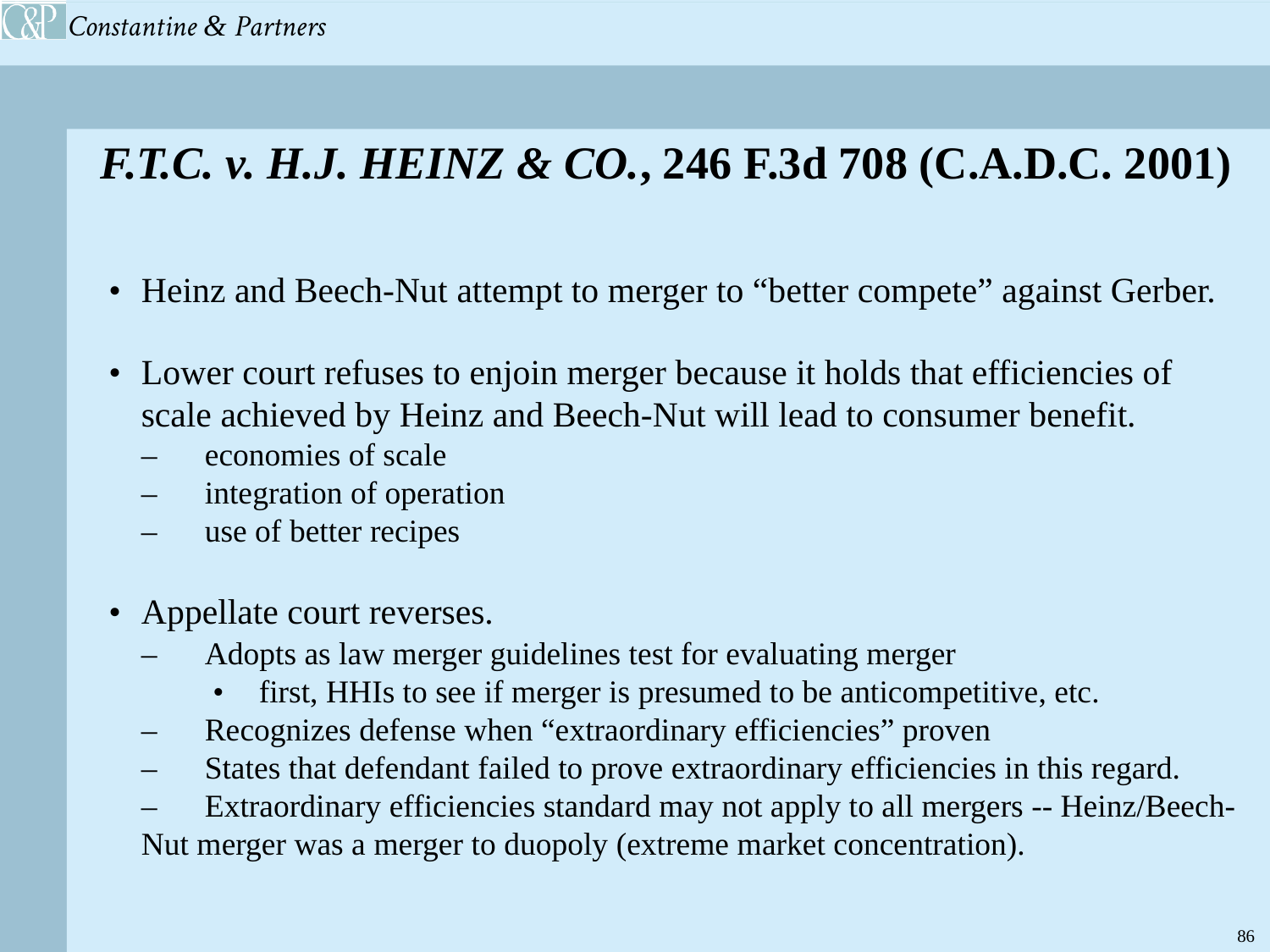

F.T.C. v. H.J. HEINZ & CO., 246 F.3d 708 (C.A.D.C. 2001)
• 	Heinz and Beech-Nut attempt to merger to “better compete” against Gerber.

• 	Lower court refuses to enjoin merger because it holds that efficiencies of 		scale achieved by Heinz and Beech-Nut will lead to consumer benefit.
	– 	economies of scale
	– 	integration of operation
	– 	use of better recipes

• 	Appellate court reverses.
	– 	Adopts as law merger guidelines test for evaluating merger
		 • 	first, HHIs to see if merger is presumed to be anticompetitive, etc.
	– 	Recognizes defense when “extraordinary efficiencies” proven
	– 	States that defendant failed to prove extraordinary efficiencies in this regard.
	– 	Extraordinary efficiencies standard may not apply to all mergers -- Heinz/Beech-		Nut merger was a merger to duopoly (extreme market concentration).